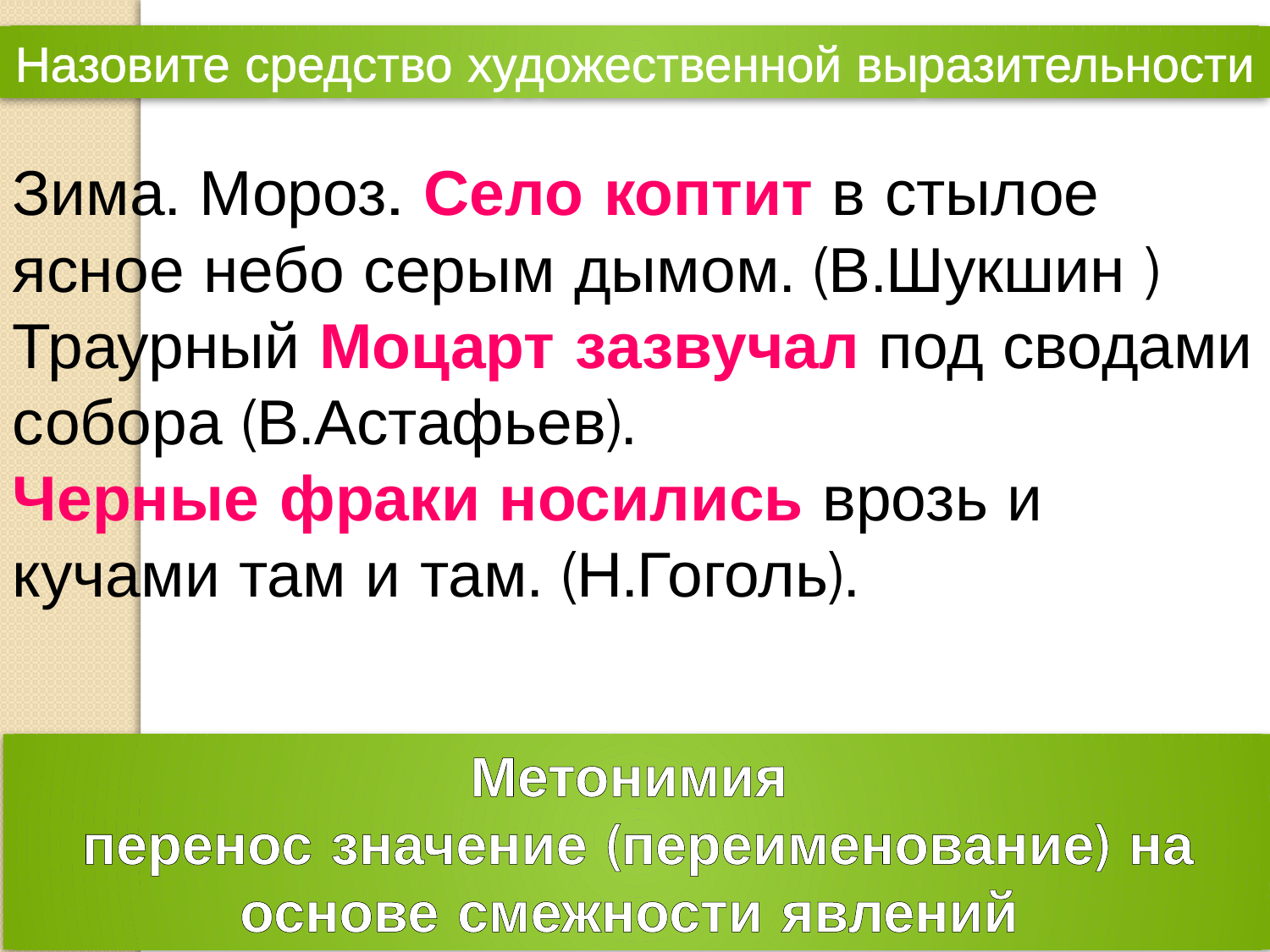

Назовите средство художественной выразительности
Зима. Мороз. Село коптит в стылое ясное небо серым дымом. (В.Шукшин )
Траурный Моцарт зазвучал под сводами собора (В.Астафьев).
Черные фраки носились врозь и кучами там и там. (Н.Гоголь).
Метонимия
перенос значение (переименование) на основе смежности явлений